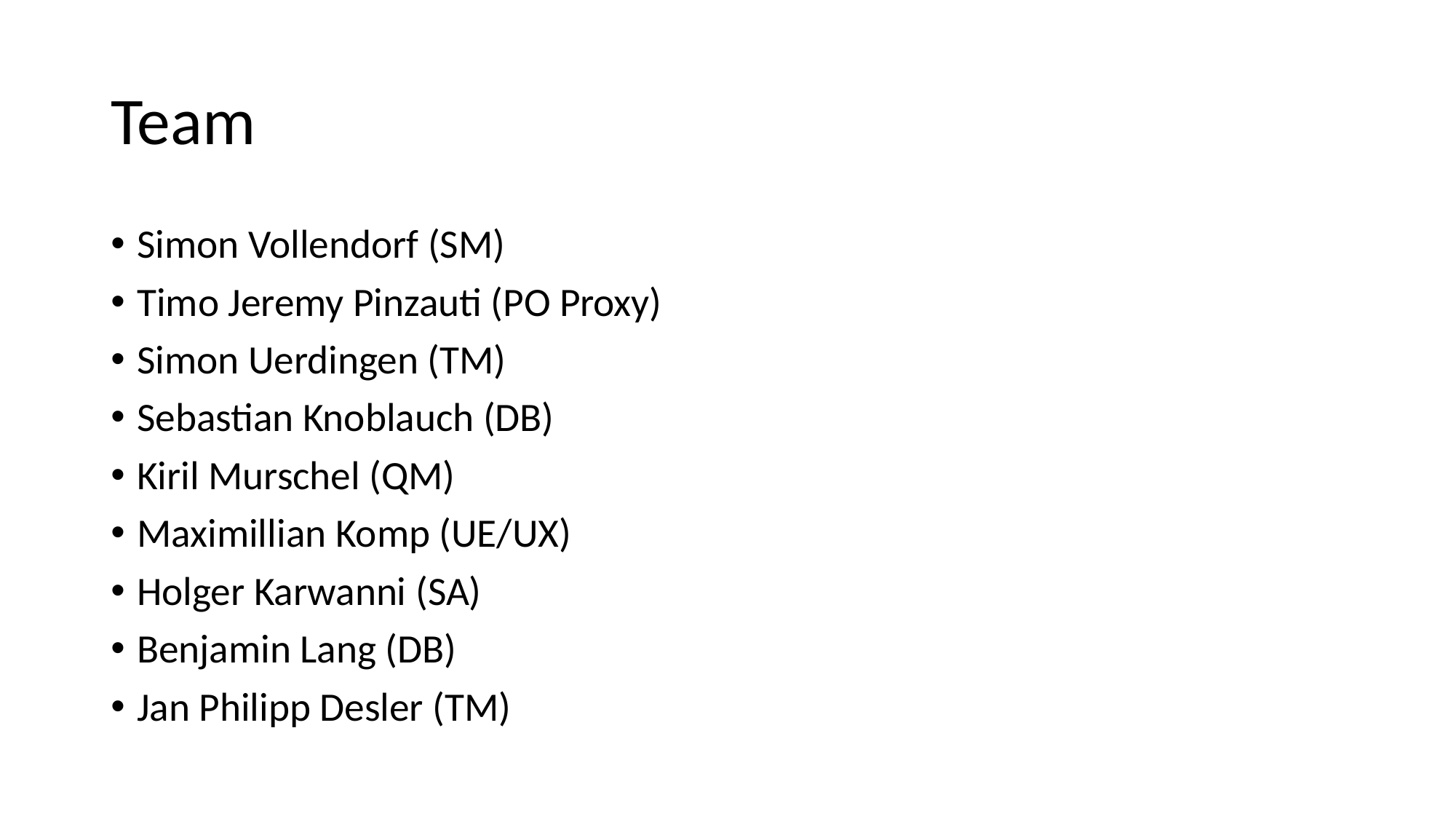

# Team
Simon Vollendorf (SM)
Timo Jeremy Pinzauti (PO Proxy)
Simon Uerdingen (TM)
Sebastian Knoblauch (DB)
Kiril Murschel (QM)
Maximillian Komp (UE/UX)
Holger Karwanni (SA)
Benjamin Lang (DB)
Jan Philipp Desler (TM)